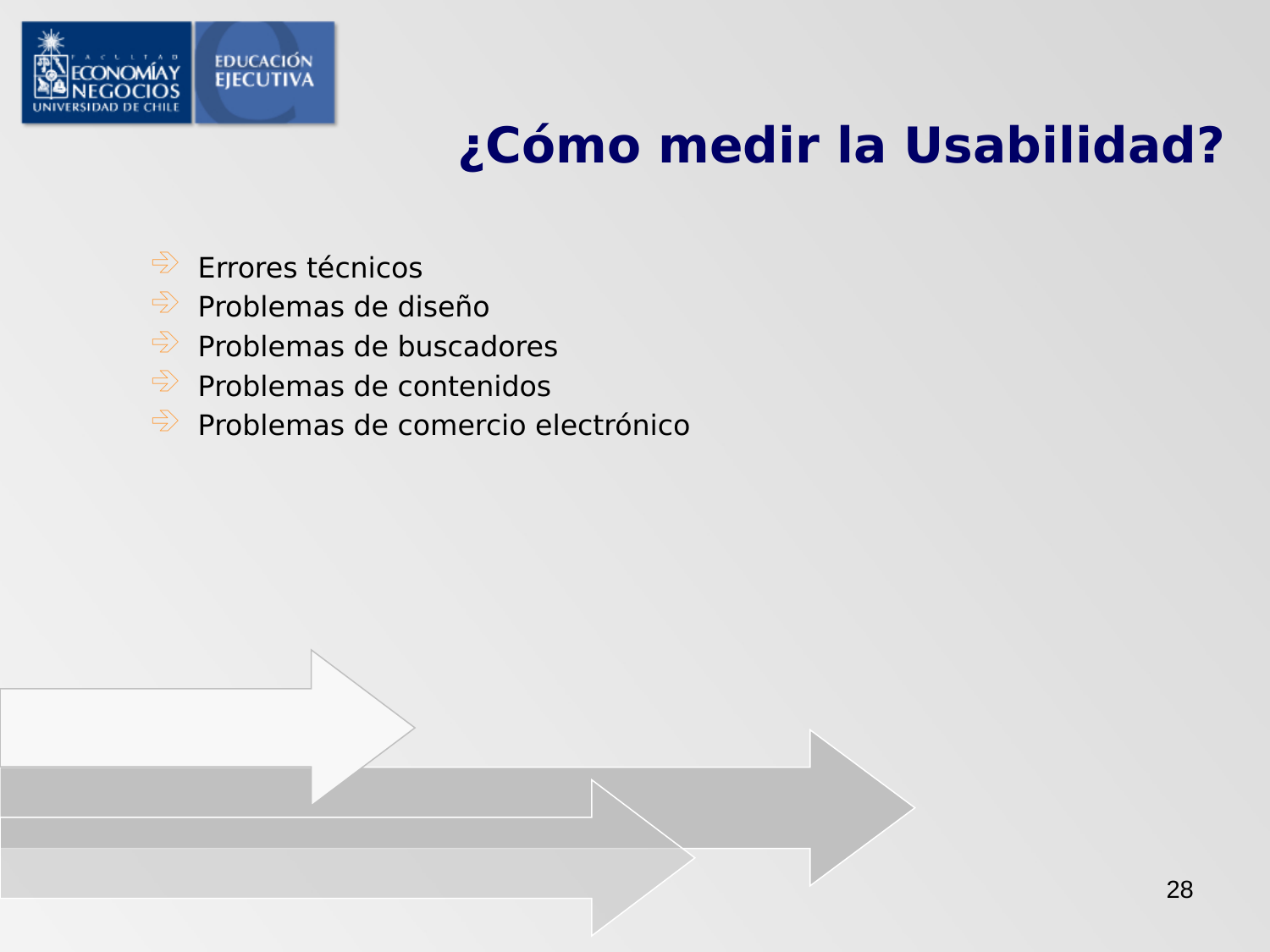

# ¿Cómo medir la Usabilidad?
Errores técnicos
Problemas de diseño
Problemas de buscadores
Problemas de contenidos
Problemas de comercio electrónico
28